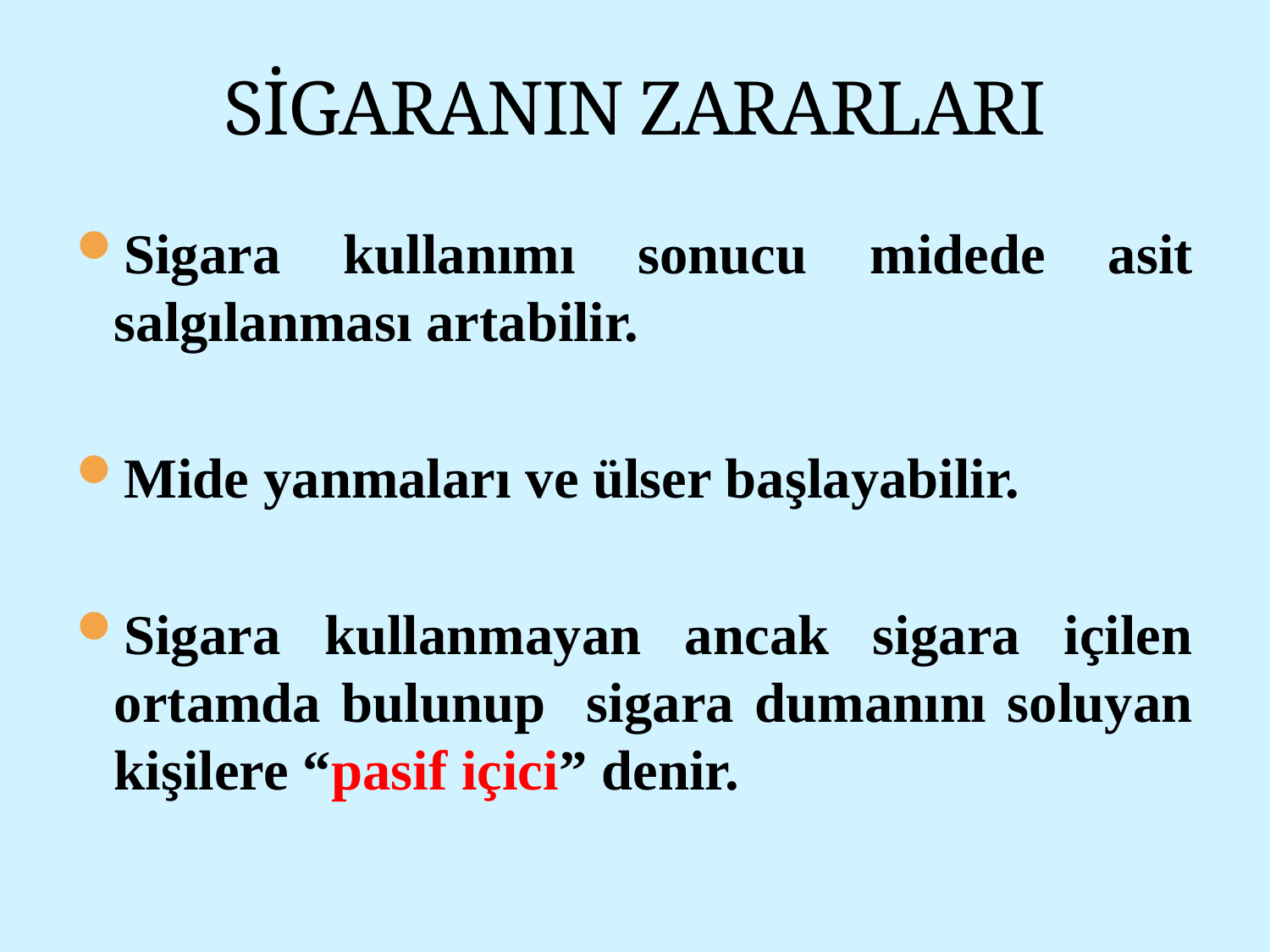

# SİGARANIN ZARARLARI
Sigara kullanımı sonucu midede asit salgılanması artabilir.

Mide yanmaları ve ülser başlayabilir.

Sigara kullanmayan ancak sigara içilen ortamda bulunup  sigara dumanını soluyan kişilere “pasif içici” denir.